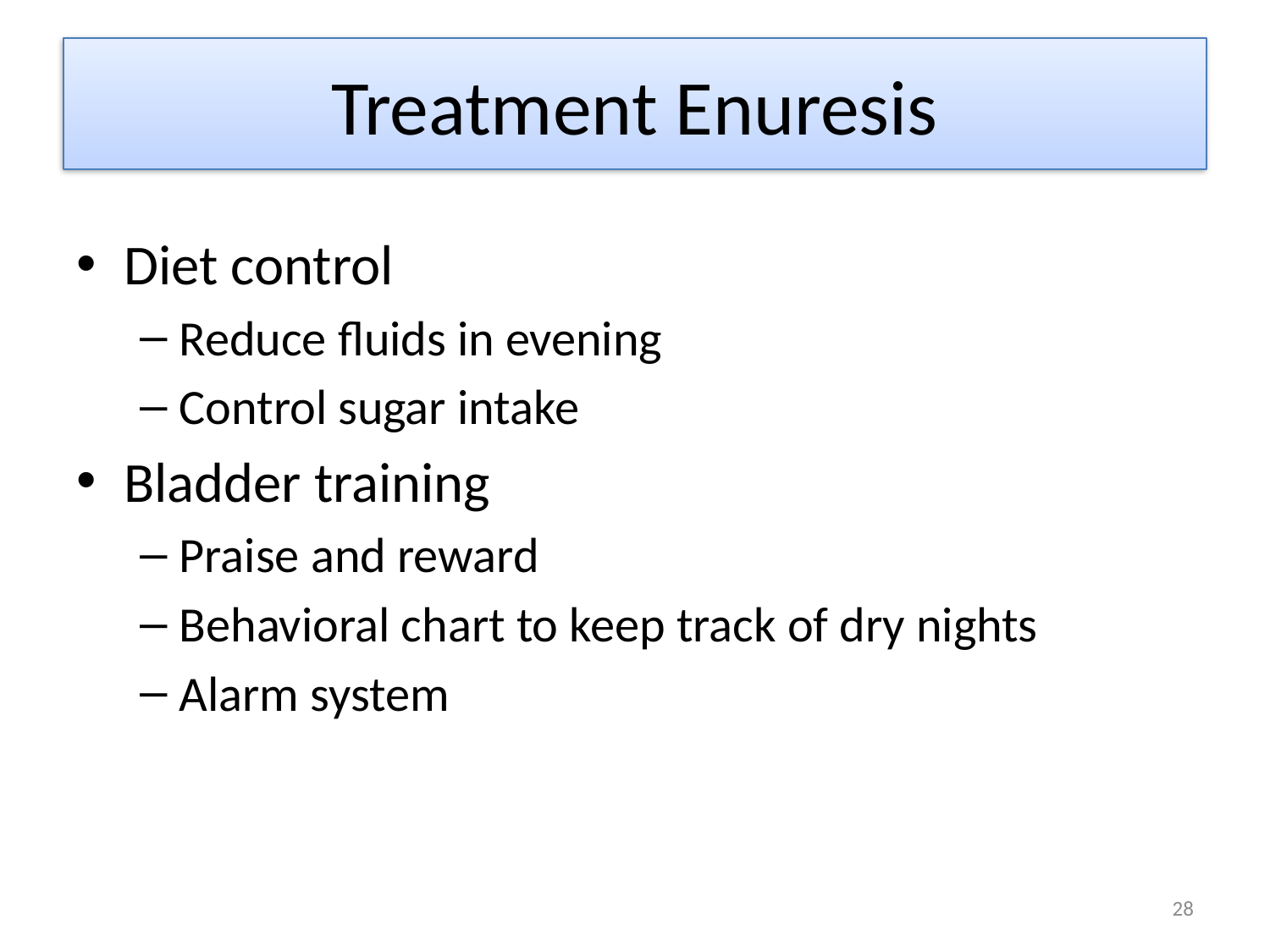

# Treatment Enuresis
Diet control
Reduce fluids in evening
Control sugar intake
Bladder training
Praise and reward
Behavioral chart to keep track of dry nights
Alarm system

28